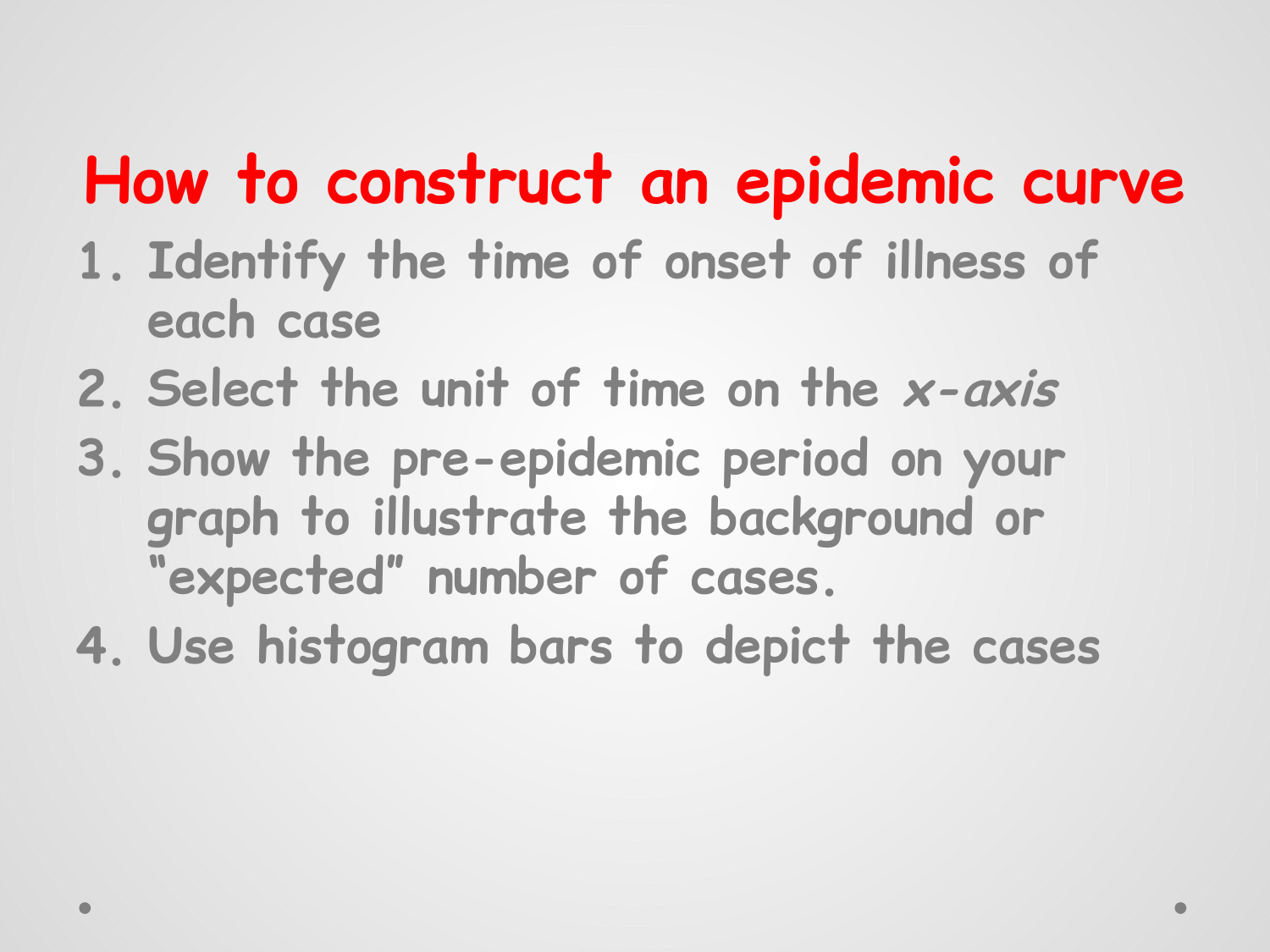

# How to construct an epidemic curve
Identify the time of onset of illness of each case
Select the unit of time on the x-axis
Show the pre-epidemic period on your graph to illustrate the background or “expected” number of cases.
Use histogram bars to depict the cases